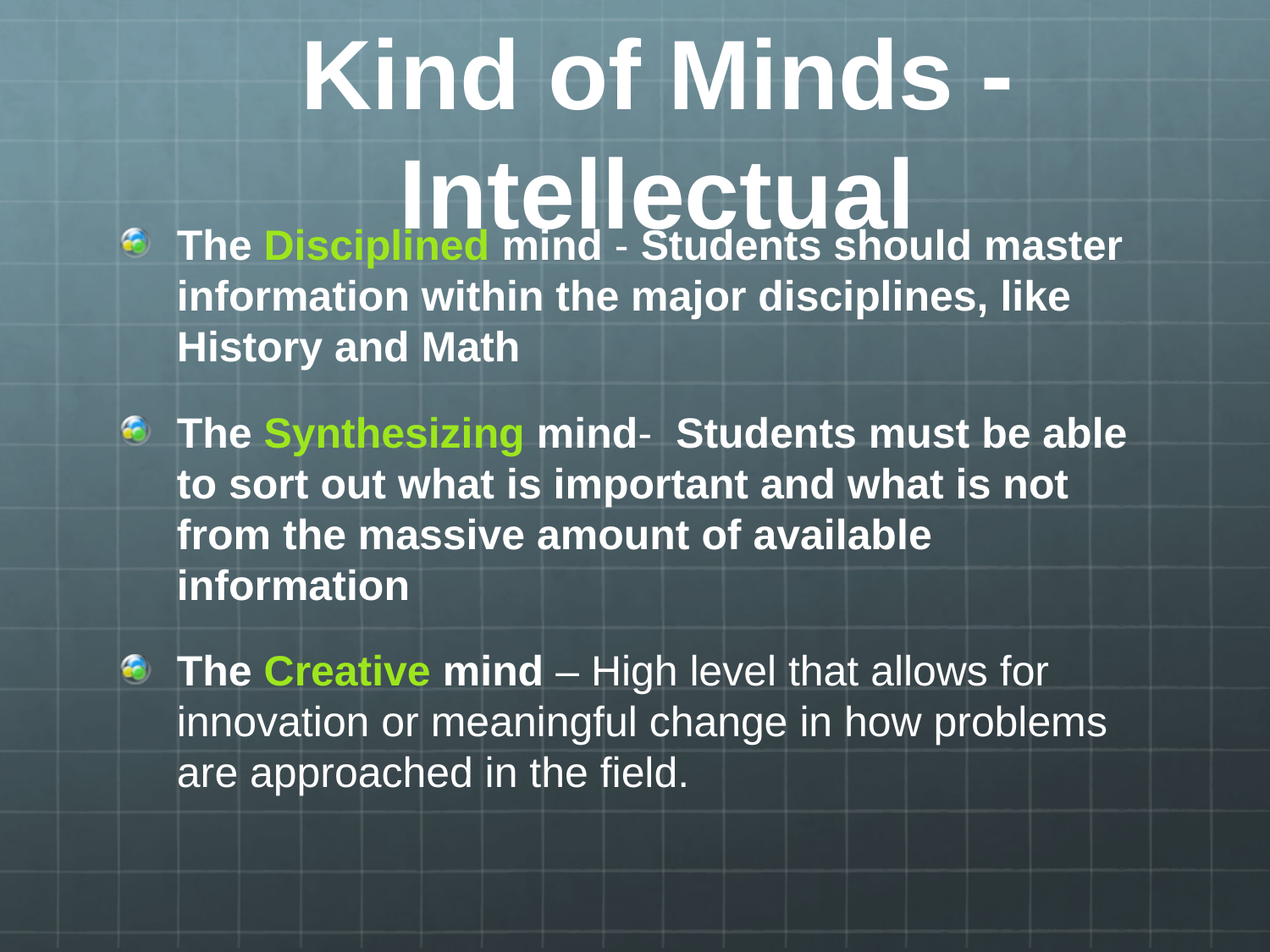

# Kind of Minds - Intellectual
The Disciplined mind - Students should master information within the major disciplines, like History and Math
The Synthesizing mind-  Students must be able to sort out what is important and what is not from the massive amount of available information
The Creative mind – High level that allows for innovation or meaningful change in how problems are approached in the field.